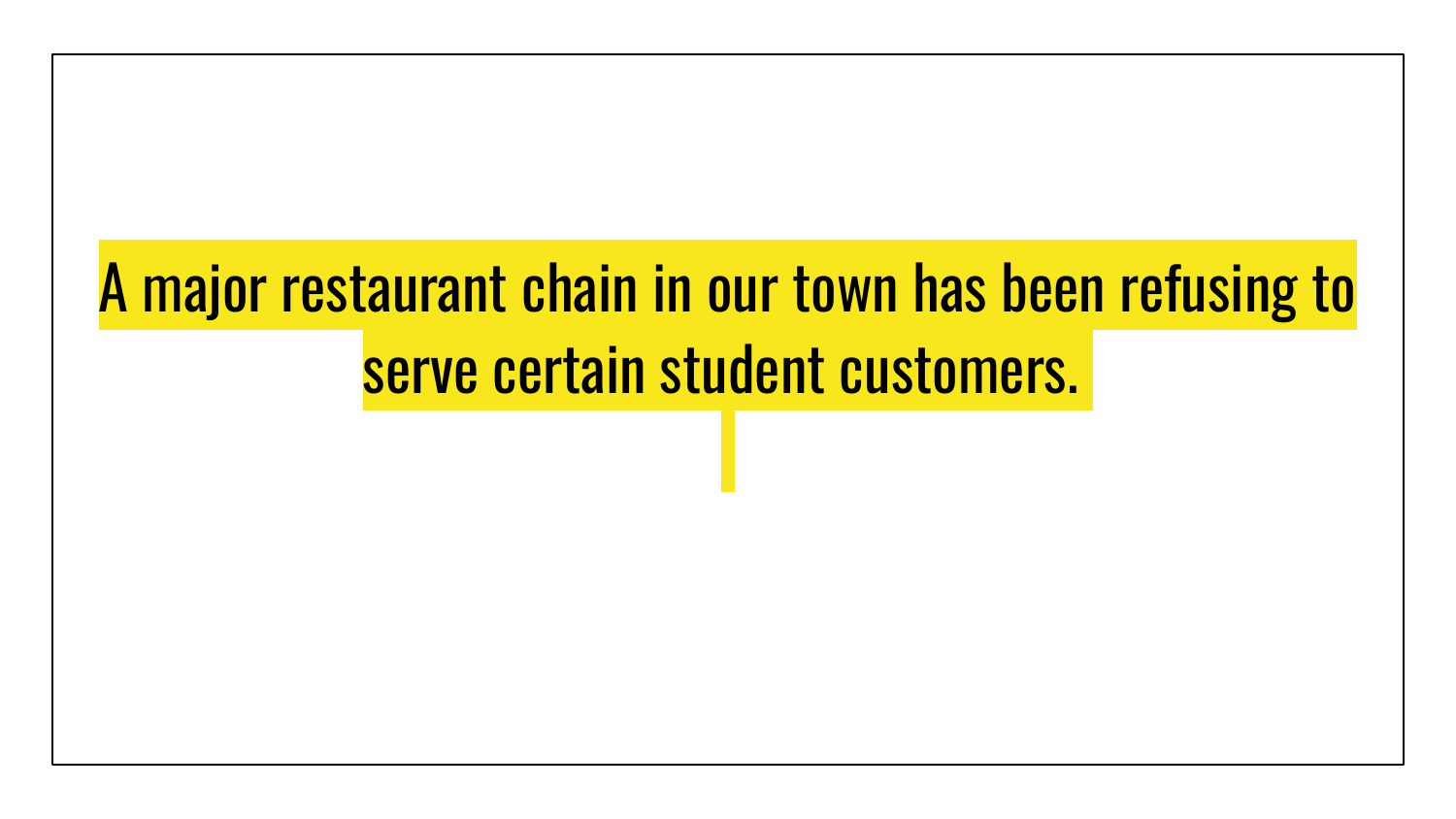

# A major restaurant chain in our town has been refusing to serve certain student customers.